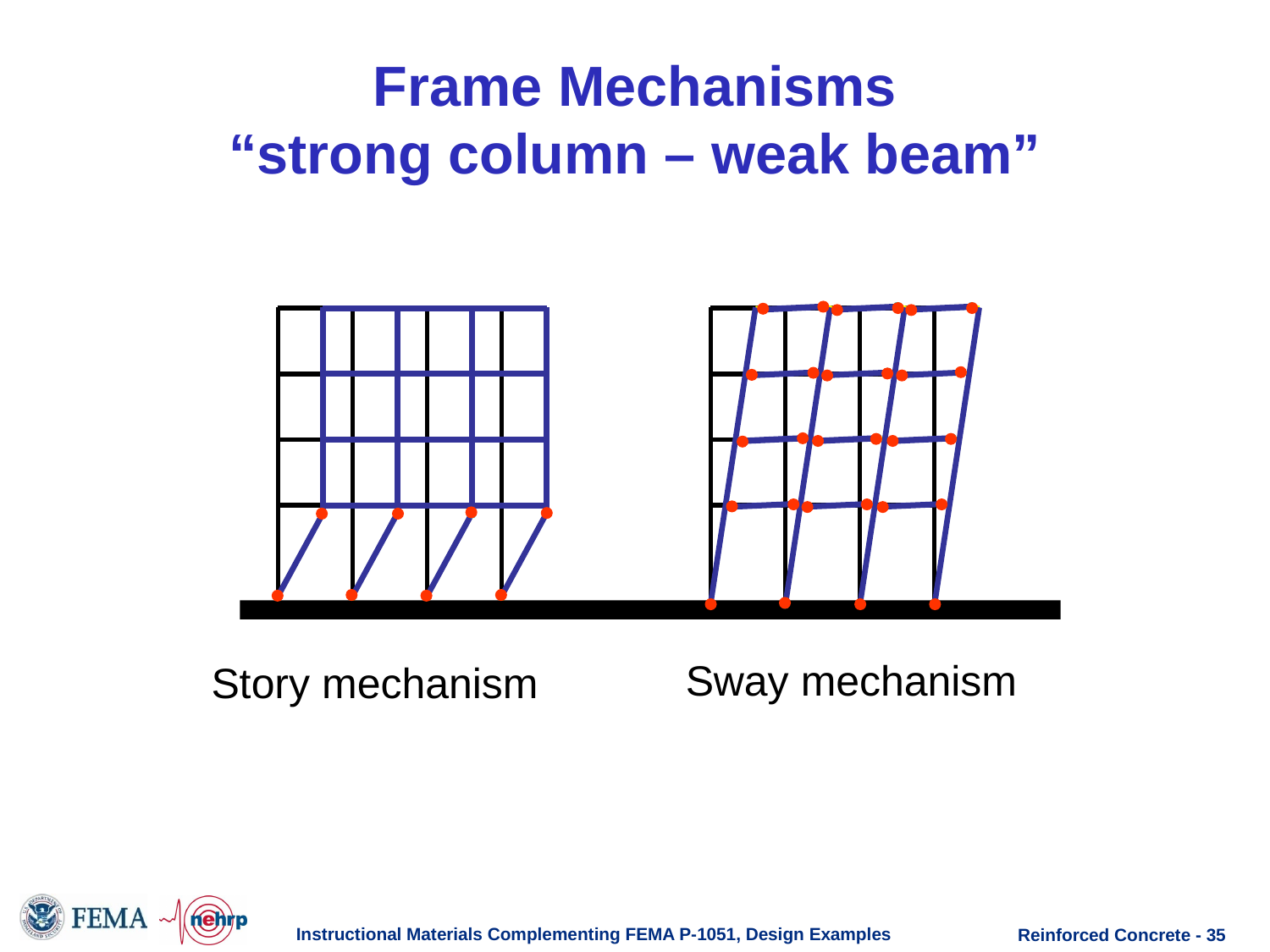

# Frame Mechanisms “strong column – weak beam”

Sway mechanism
Story mechanism
Instructional Materials Complementing FEMA P-1051, Design Examples